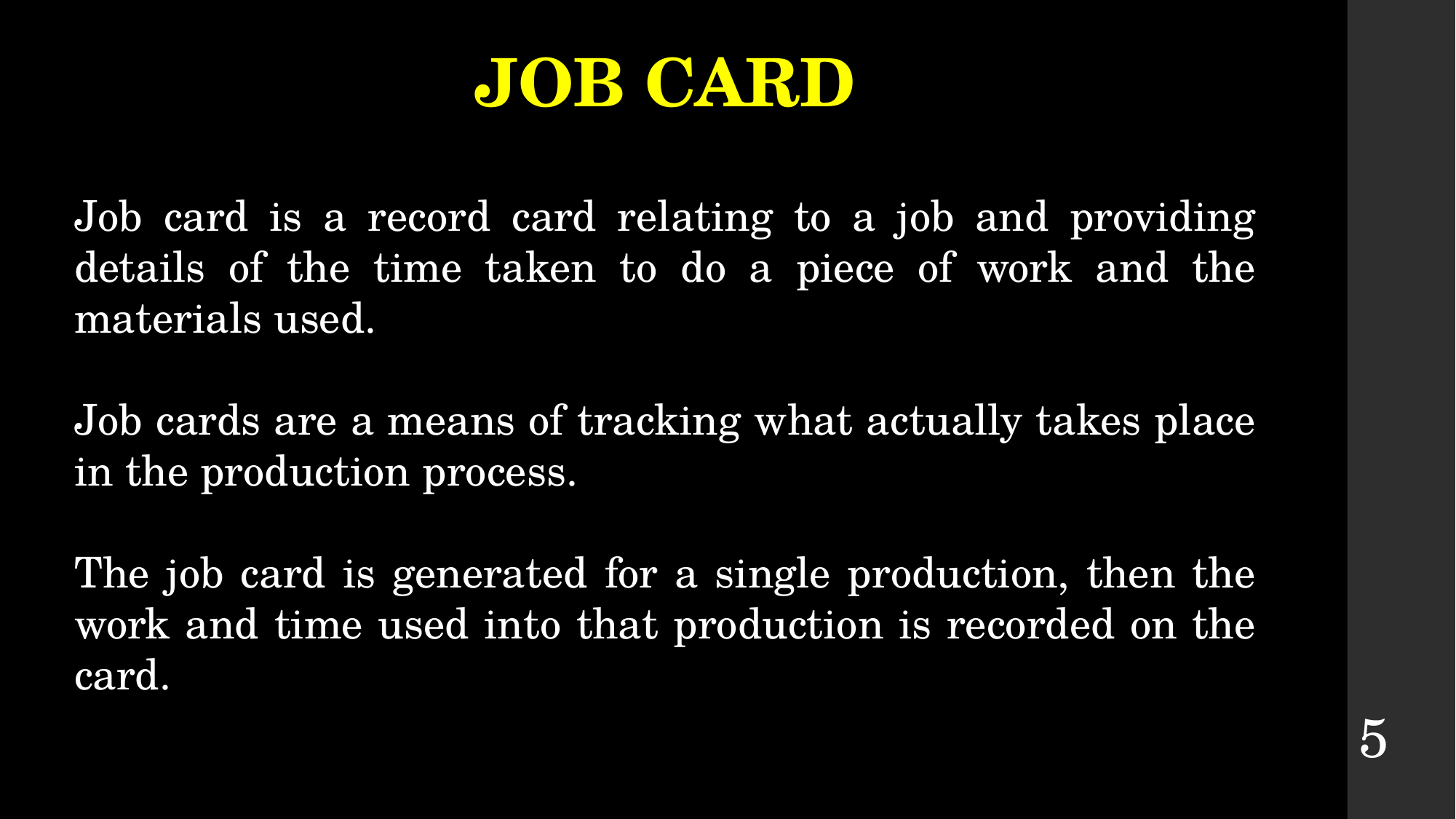

# JOB CARD
Job card is a record card relating to a job and providing details of the time taken to do a piece of work and the materials used.

Job cards are a means of tracking what actually takes place in the production process.

The job card is generated for a single production, then the work and time used into that production is recorded on the card.
5